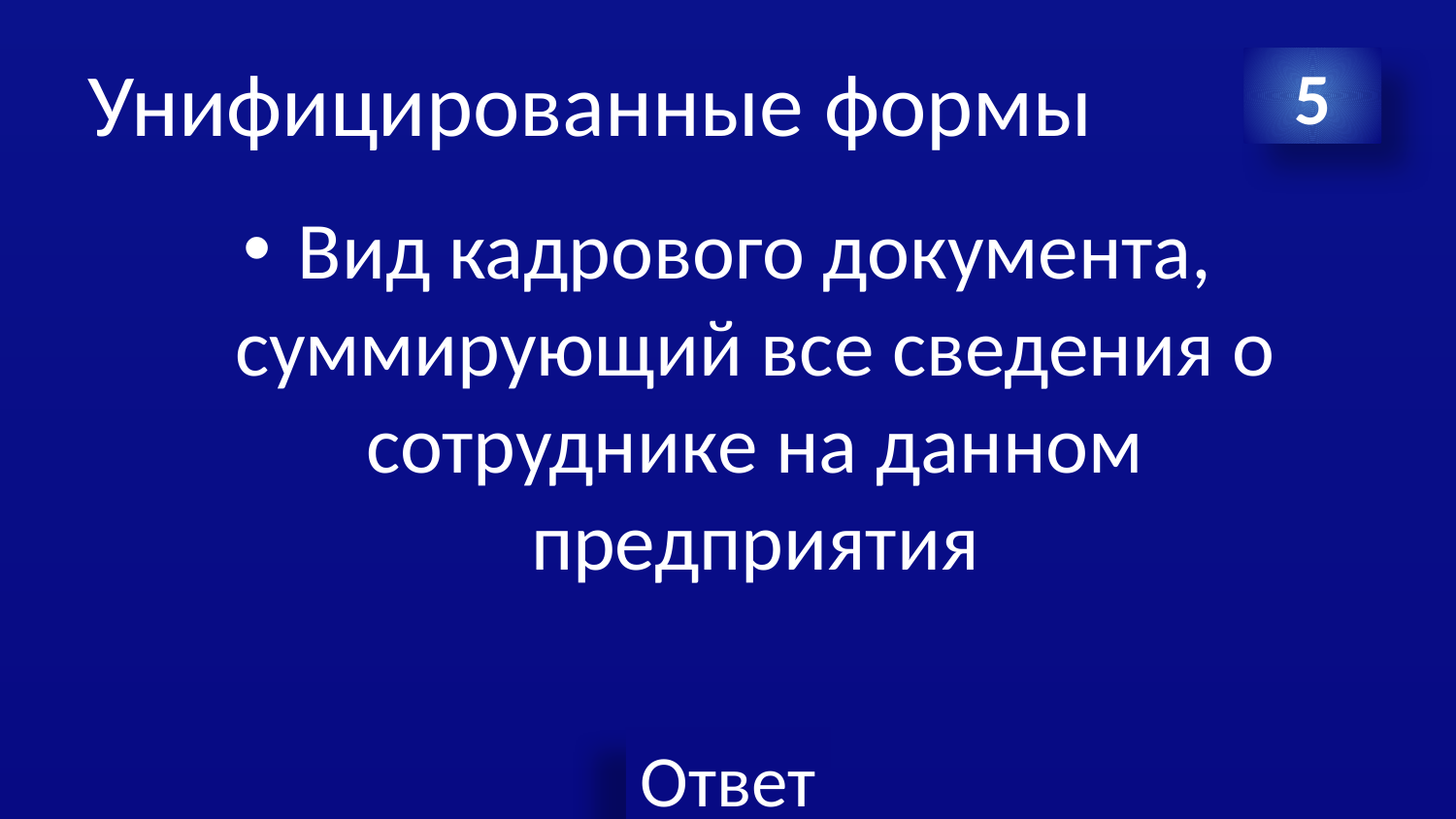

# Унифицированные формы
5
Вид кадрового документа, суммирующий все сведения о сотруднике на данном предприятия